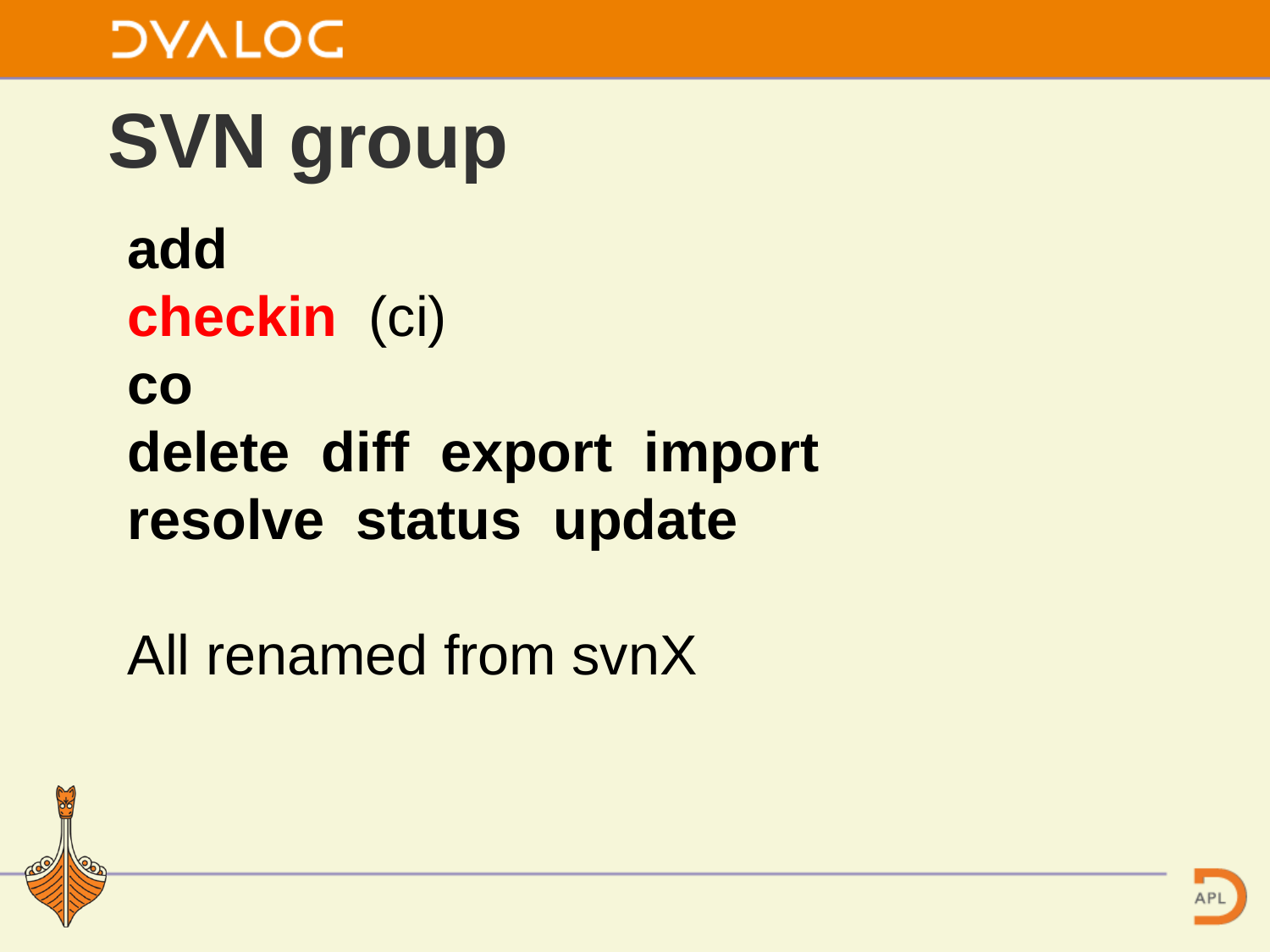

# SVN group
add
checkin  (ci)
co
delete  diff  export  import
resolve  status  update

All renamed from svnX